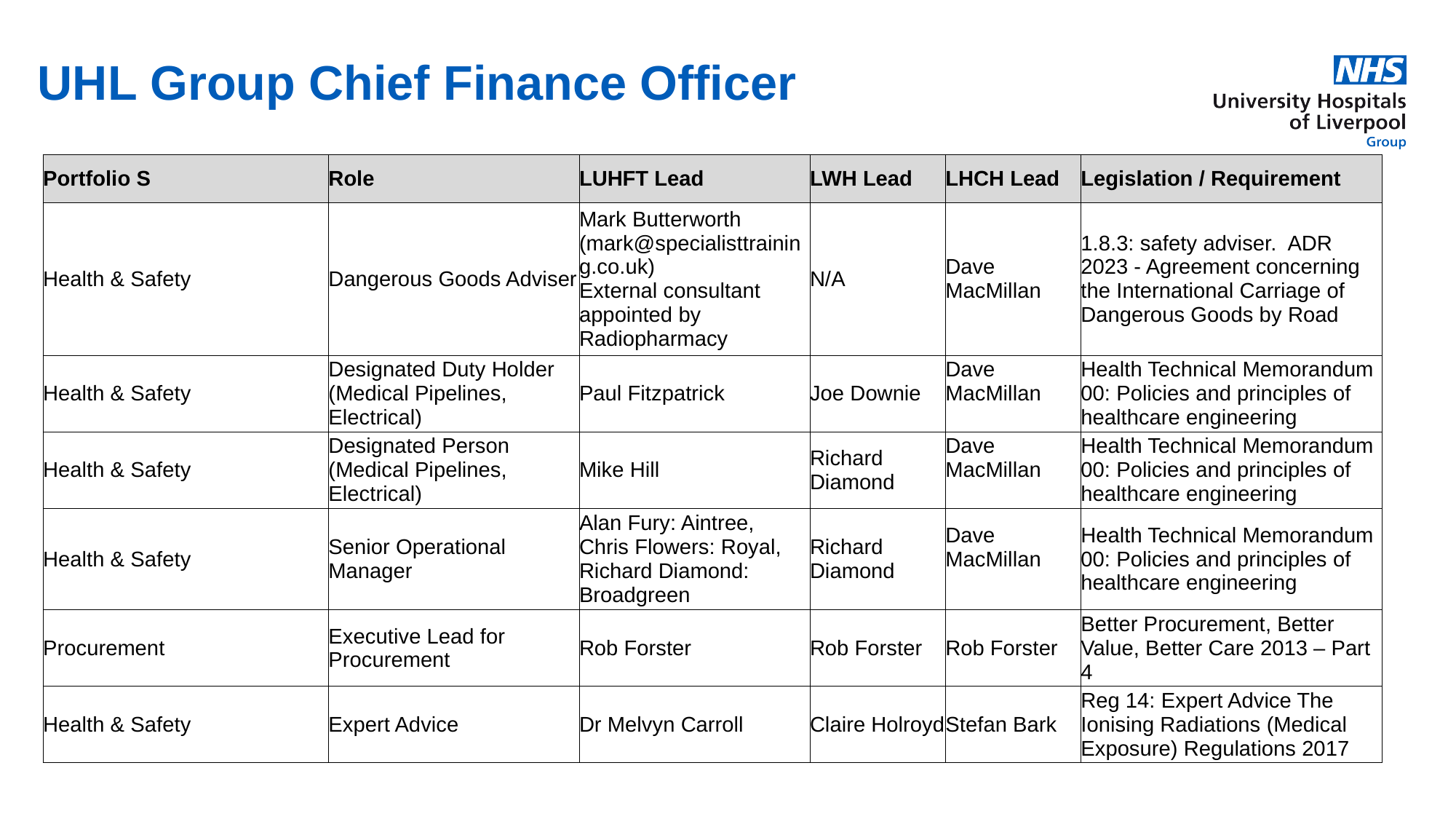

UHL Group Chief Finance Officer
| Portfolio S | Role | LUHFT Lead | LWH Lead | LHCH Lead | Legislation / Requirement |
| --- | --- | --- | --- | --- | --- |
| Health & Safety | Dangerous Goods Adviser | Mark Butterworth (mark@specialisttraining.co.uk) External consultant appointed by Radiopharmacy | N/A | Dave MacMillan | 1.8.3: safety adviser.  ADR 2023 - Agreement concerning the International Carriage of Dangerous Goods by Road |
| Health & Safety | Designated Duty Holder (Medical Pipelines, Electrical) | Paul Fitzpatrick | Joe Downie | Dave MacMillan | Health Technical Memorandum 00: Policies and principles of healthcare engineering |
| Health & Safety | Designated Person (Medical Pipelines, Electrical) | Mike Hill | Richard Diamond | Dave MacMillan | Health Technical Memorandum 00: Policies and principles of healthcare engineering |
| Health & Safety | Senior Operational Manager | Alan Fury: Aintree, Chris Flowers: Royal, Richard Diamond: Broadgreen | Richard Diamond | Dave MacMillan | Health Technical Memorandum 00: Policies and principles of healthcare engineering |
| Procurement | Executive Lead for Procurement | Rob Forster | Rob Forster | Rob Forster | Better Procurement, Better Value, Better Care 2013 – Part 4 |
| Health & Safety | Expert Advice | Dr Melvyn Carroll | Claire Holroyd | Stefan Bark | Reg 14: Expert Advice The Ionising Radiations (Medical Exposure) Regulations 2017 |